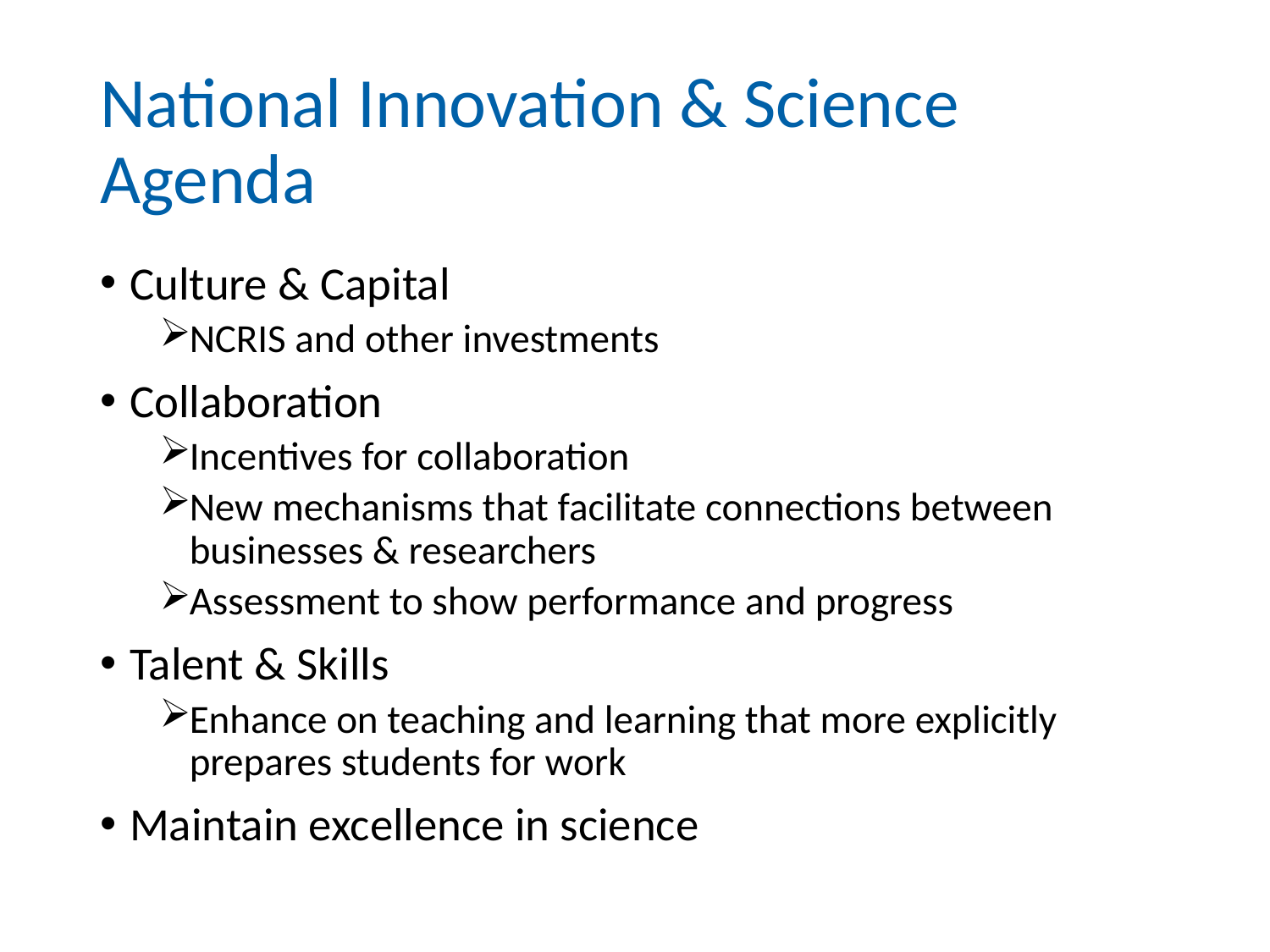

# National Innovation & Science Agenda
Culture & Capital
NCRIS and other investments
Collaboration
Incentives for collaboration
New mechanisms that facilitate connections between businesses & researchers
Assessment to show performance and progress
Talent & Skills
Enhance on teaching and learning that more explicitly prepares students for work
Maintain excellence in science